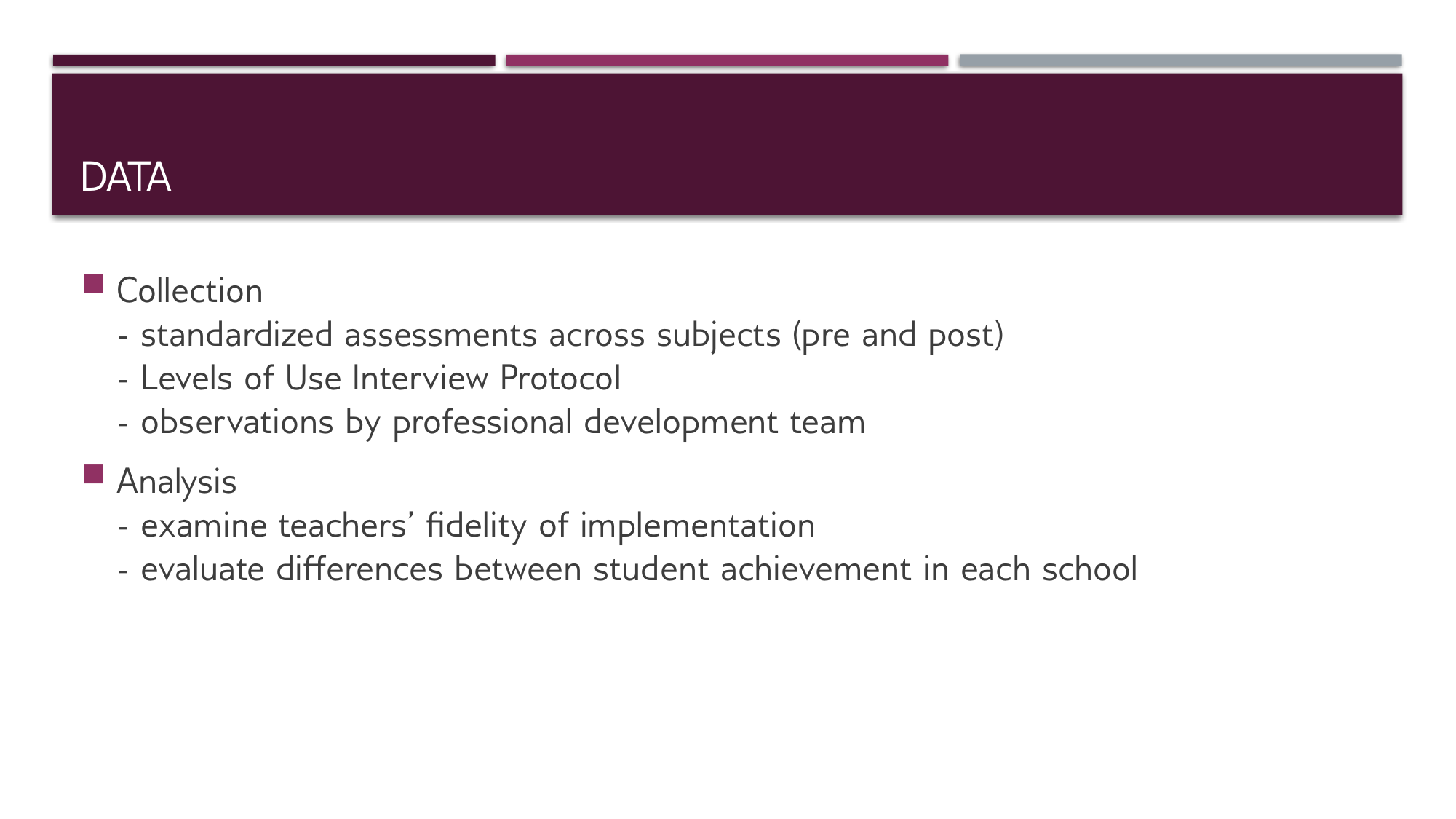

# data
Collection
- standardized assessments across subjects (pre and post)
- Levels of Use Interview Protocol
- observations by professional development team
Analysis
- examine teachers’ fidelity of implementation
- evaluate differences between student achievement in each school